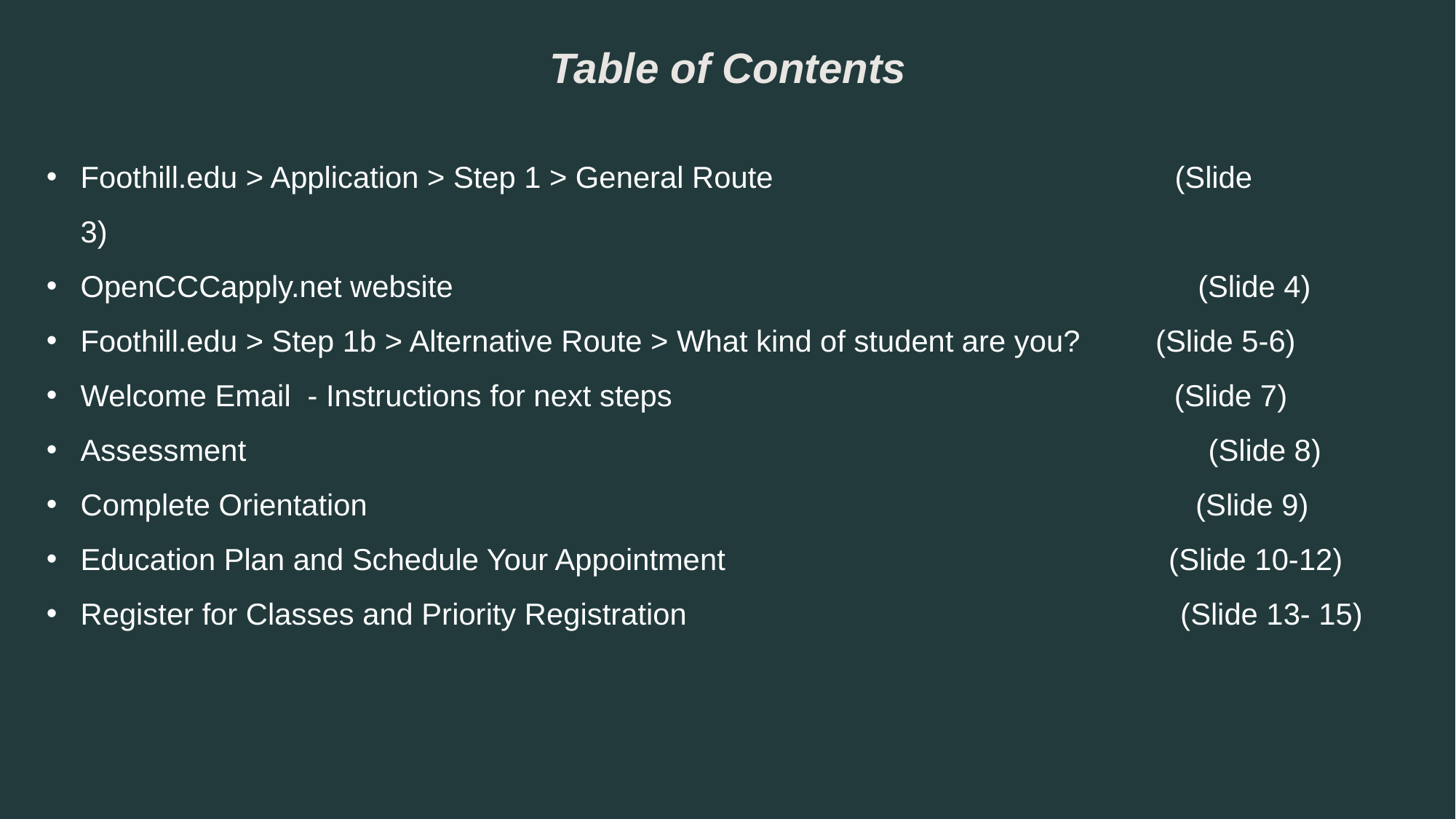

# Table of Contents
Foothill.edu > Application > Step 1 > General Route                                                (Slide 3)
OpenCCCapply.net website                                                                                         (Slide 4)
Foothill.edu > Step 1b > Alternative Route > What kind of student are you?         (Slide 5-6)
Welcome Email  - Instructions for next steps                                                            (Slide 7)
Assessment                                                                                                                   (Slide 8)
Complete Orientation                                                                                                   (Slide 9)
Education Plan and Schedule Your Appointment                                                     (Slide 10-12)
Register for Classes and Priority Registration                                                           (Slide 13- 15)